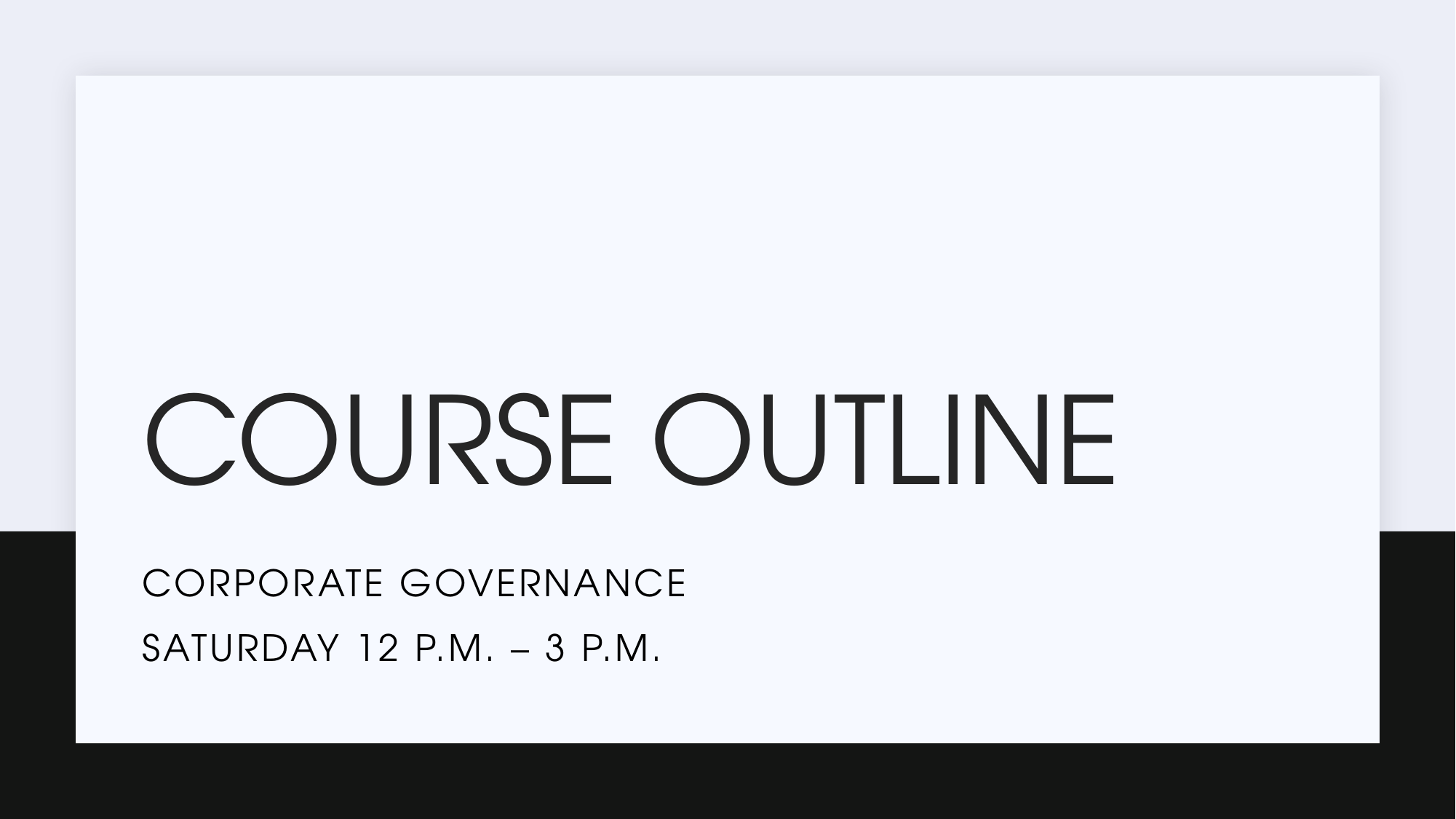

# Course outline
Corporate governance
Saturday 12 p.m. – 3 p.m.